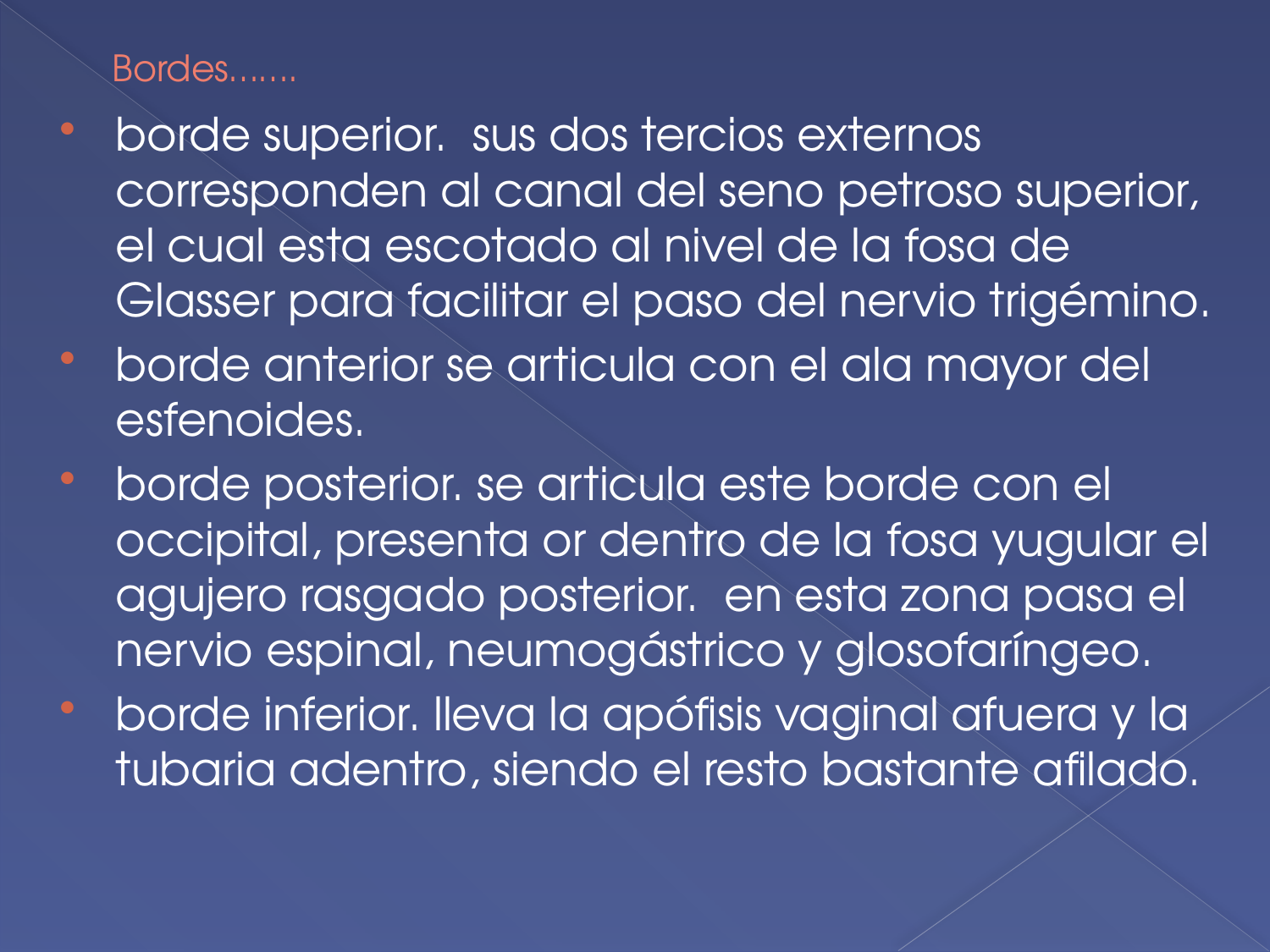

# Bordes…….
borde superior.  sus dos tercios externos corresponden al canal del seno petroso superior, el cual esta escotado al nivel de la fosa de Glasser para facilitar el paso del nervio trigémino.
borde anterior se articula con el ala mayor del esfenoides.
borde posterior. se articula este borde con el occipital, presenta or dentro de la fosa yugular el agujero rasgado posterior.  en esta zona pasa el nervio espinal, neumogástrico y glosofaríngeo.
borde inferior. lleva la apófisis vaginal afuera y la tubaria adentro, siendo el resto bastante afilado.